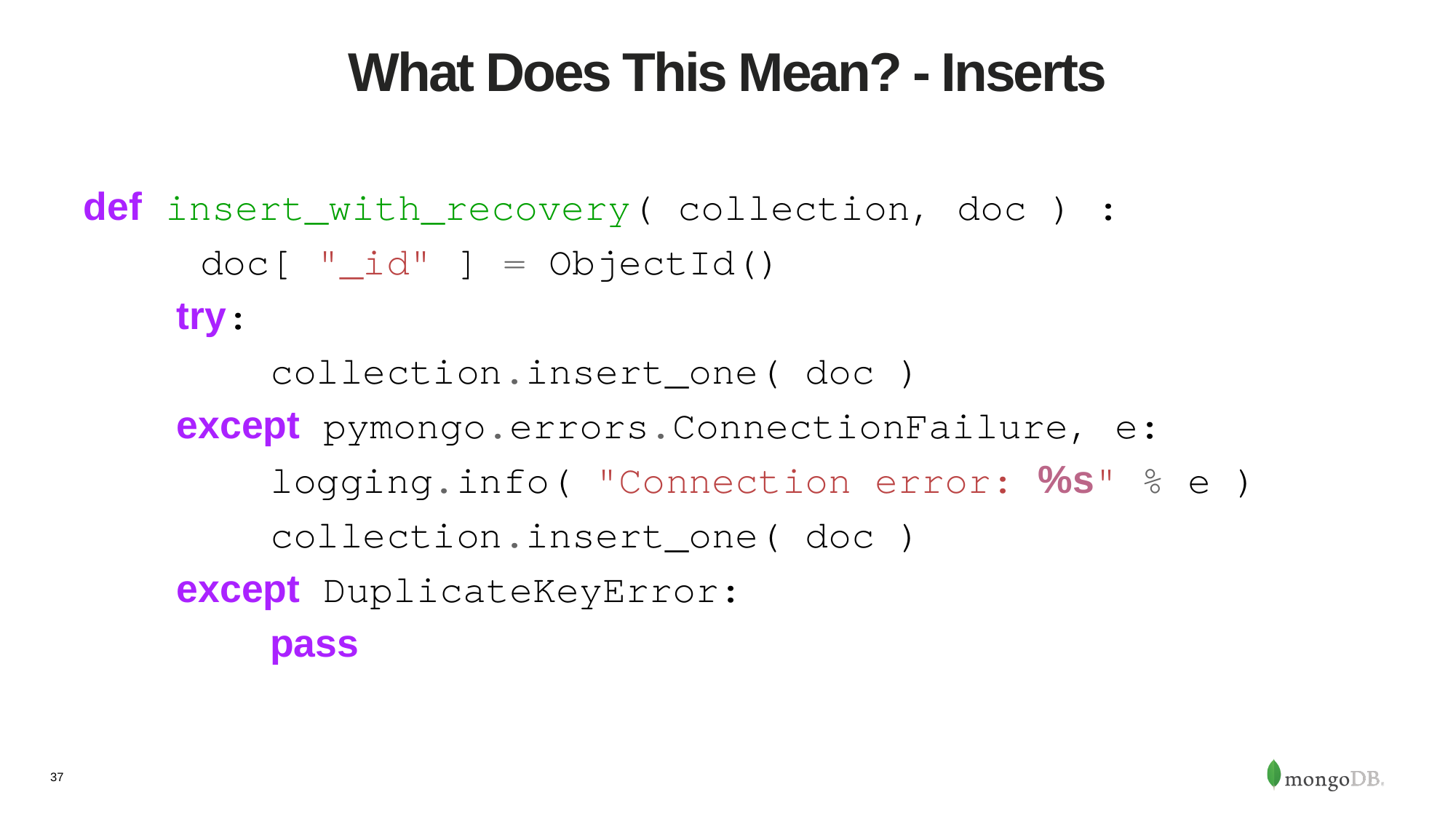

# What Does This Mean? - Inserts
def insert_with_recovery( collection, doc ) :
     doc[ "_id" ] = ObjectId()
    try:
        collection.insert_one( doc )
    except pymongo.errors.ConnectionFailure, e:
        logging.info( "Connection error: %s" % e )
        collection.insert_one( doc )
    except DuplicateKeyError:
        pass